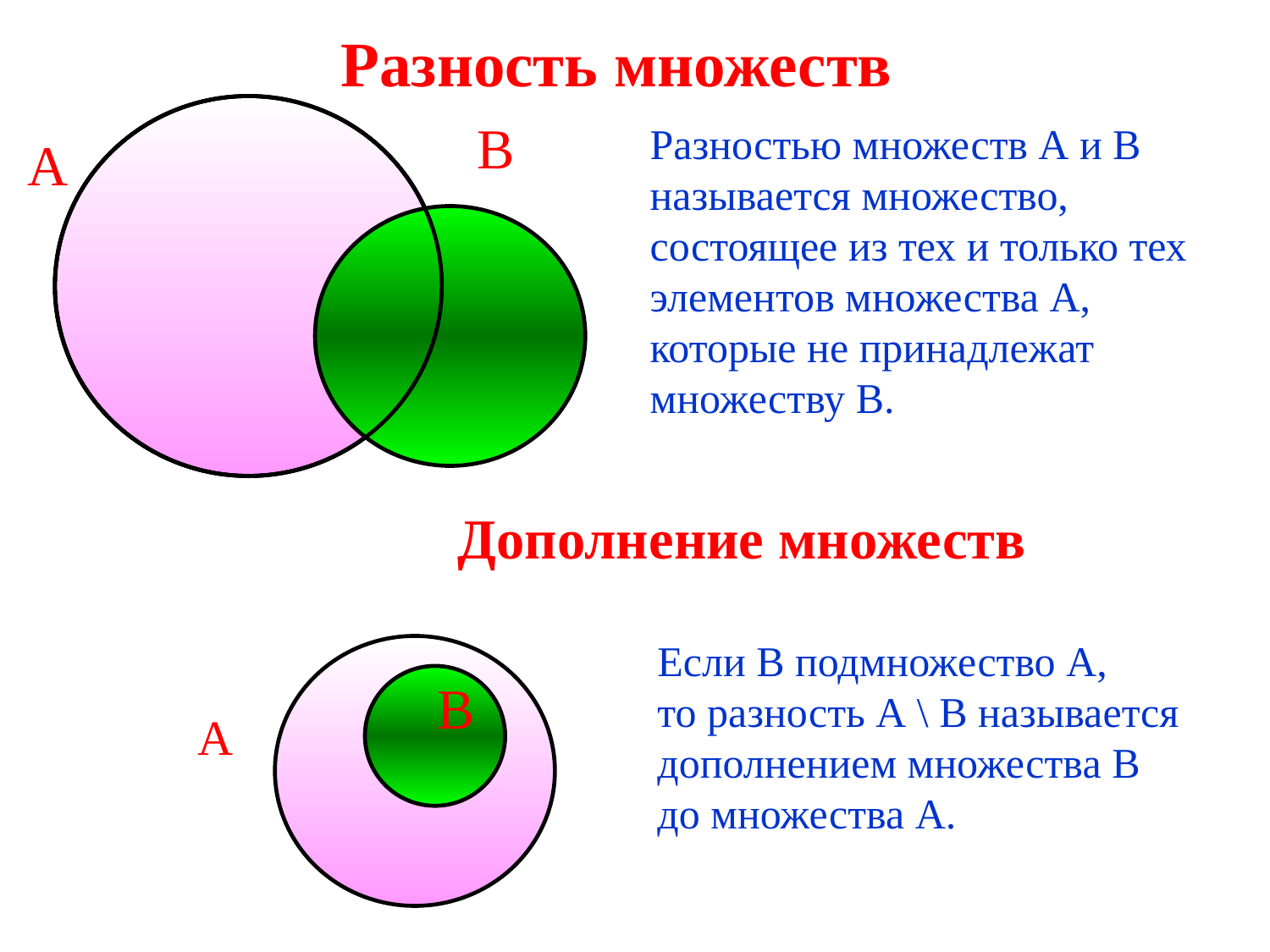

# Разность множеств

В
Разностью множеств А и В
называется множество,
состоящее из тех и только тех
элементов множества А,
которые не принадлежат
множеству В.
А

Дополнение множеств

Если В подмножество А,
то разность А \ В называется
дополнением множества В
до множества А.

В
А